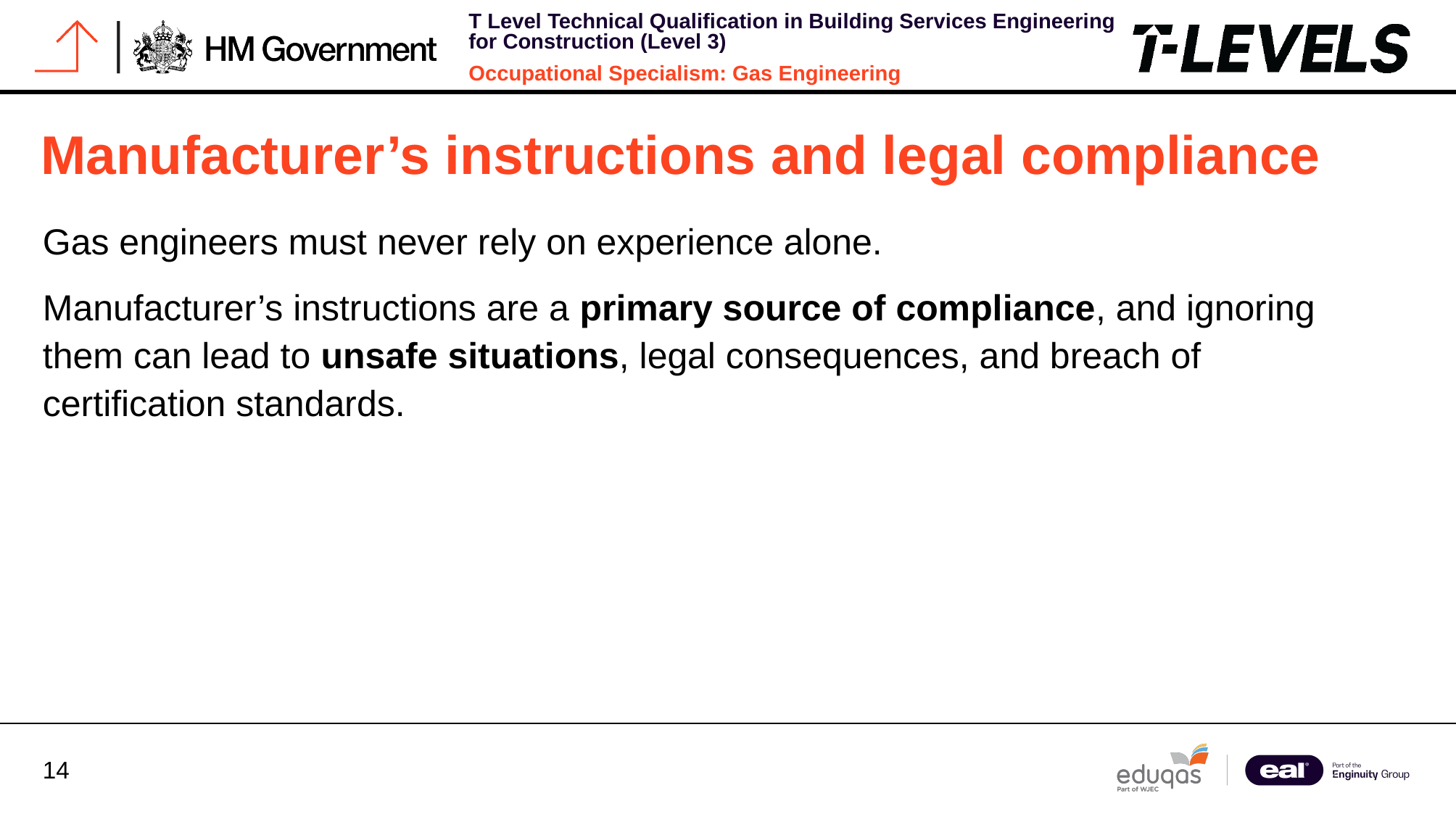

# Manufacturer’s instructions and legal compliance
Gas engineers must never rely on experience alone.
Manufacturer’s instructions are a primary source of compliance, and ignoring them can lead to unsafe situations, legal consequences, and breach of certification standards.